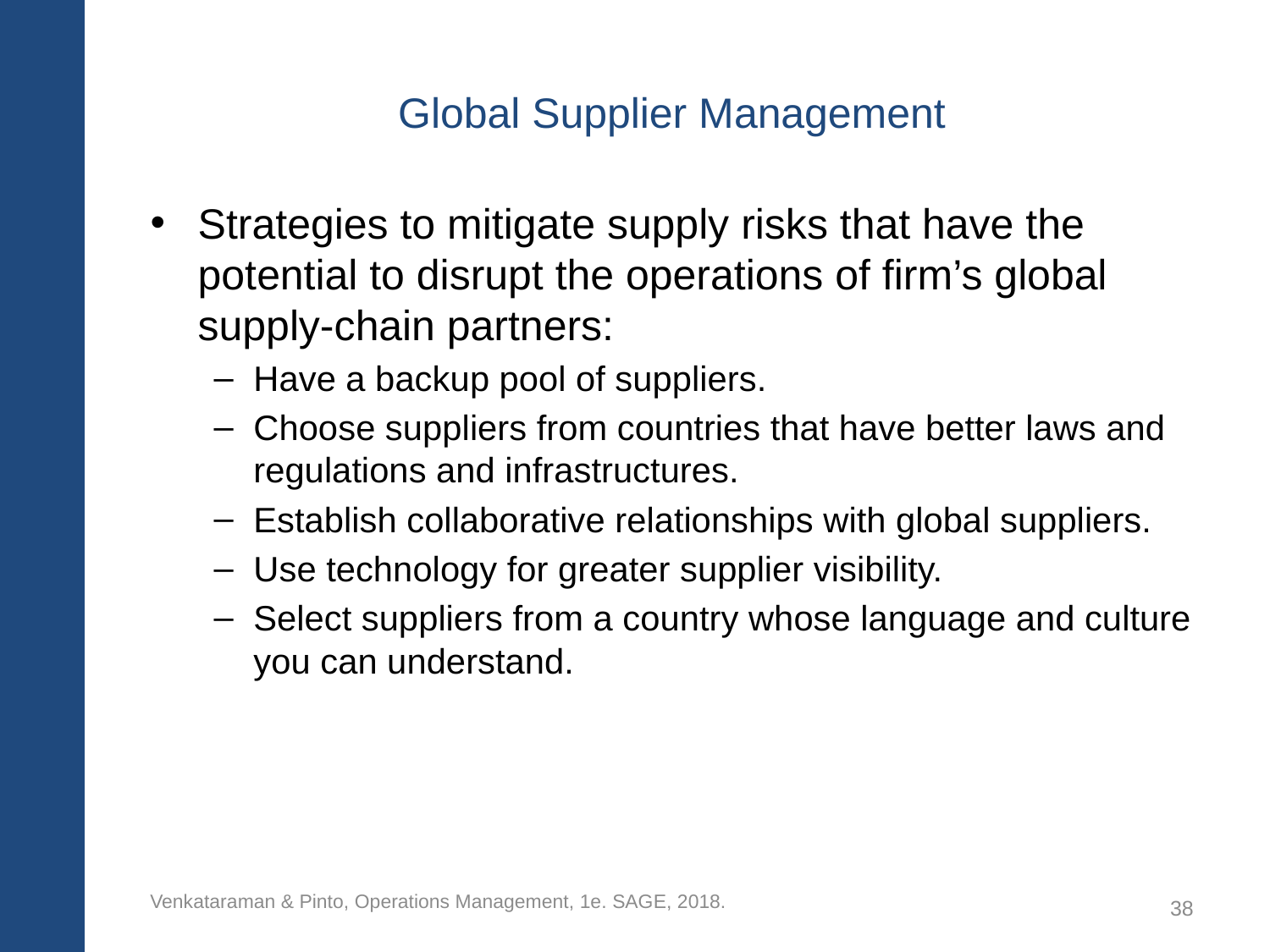

# Global Supplier Management
Strategies to mitigate supply risks that have the potential to disrupt the operations of firm’s global supply-chain partners:
Have a backup pool of suppliers.
Choose suppliers from countries that have better laws and regulations and infrastructures.
Establish collaborative relationships with global suppliers.
Use technology for greater supplier visibility.
Select suppliers from a country whose language and culture you can understand.
Venkataraman & Pinto, Operations Management, 1e. SAGE, 2018.
38